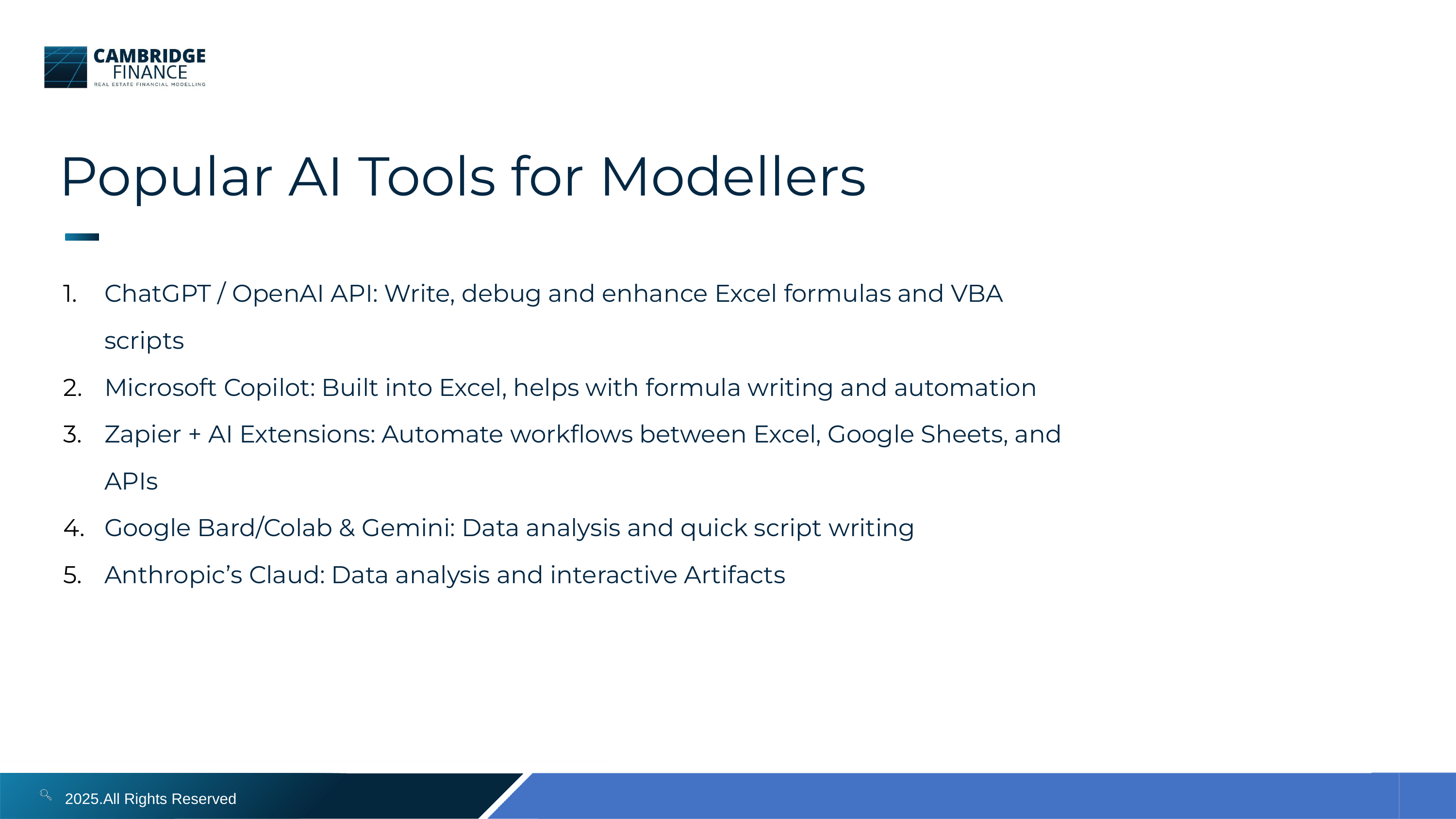

Popular AI Tools for Modellers

ChatGPT / OpenAI API: Write, debug and enhance Excel formulas and VBA scripts
Microsoft Copilot: Built into Excel, helps with formula writing and automation
Zapier + AI Extensions: Automate workflows between Excel, Google Sheets, and APIs
Google Bard/Colab & Gemini: Data analysis and quick script writing
Anthropic’s Claud: Data analysis and interactive Artifacts

2025.All Rights Reserved